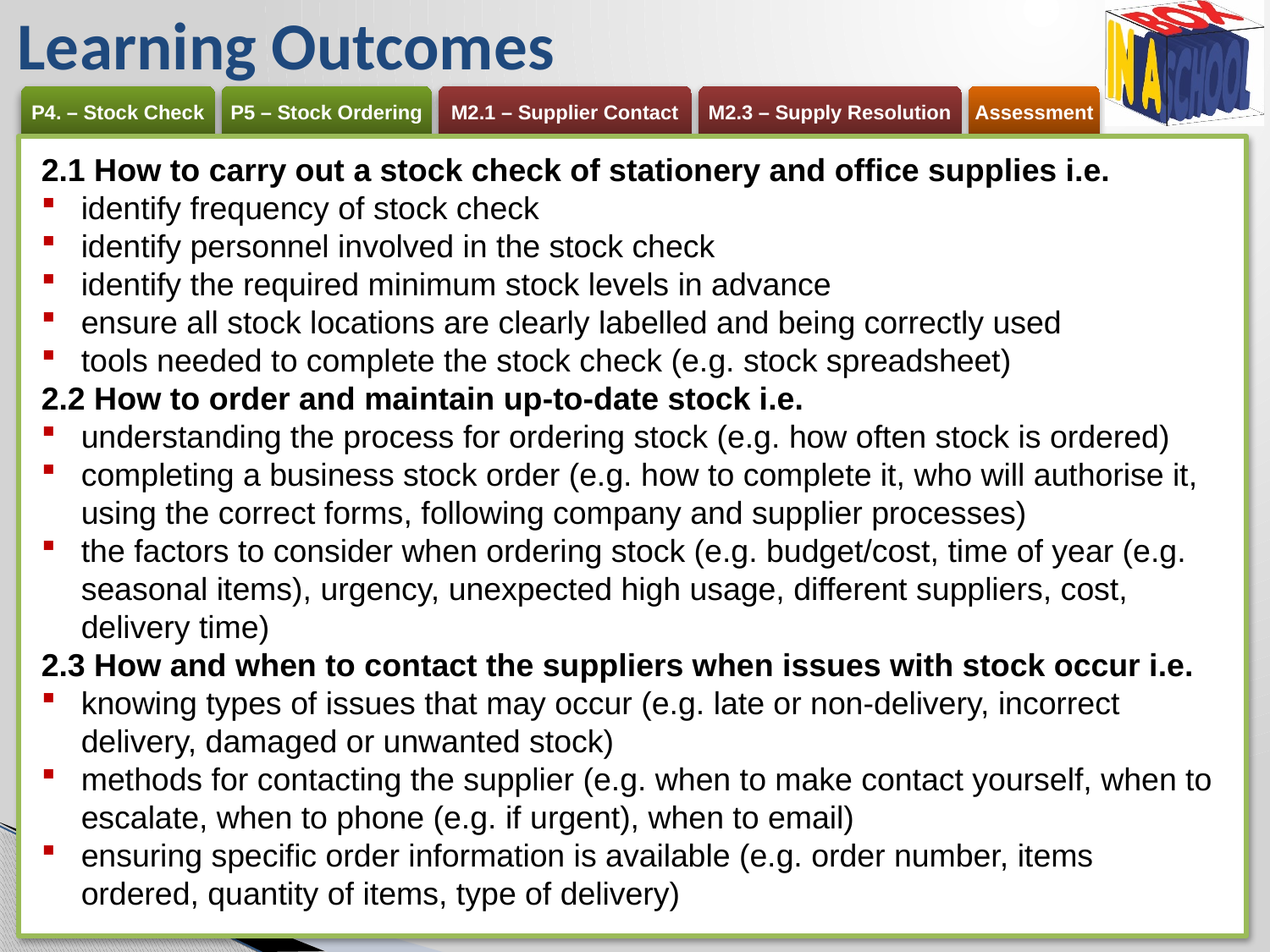

# Learning Outcomes
2.1 How to carry out a stock check of stationery and office supplies i.e.
identify frequency of stock check
identify personnel involved in the stock check
identify the required minimum stock levels in advance
ensure all stock locations are clearly labelled and being correctly used
tools needed to complete the stock check (e.g. stock spreadsheet)
2.2 How to order and maintain up-to-date stock i.e.
understanding the process for ordering stock (e.g. how often stock is ordered)
completing a business stock order (e.g. how to complete it, who will authorise it, using the correct forms, following company and supplier processes)
the factors to consider when ordering stock (e.g. budget/cost, time of year (e.g. seasonal items), urgency, unexpected high usage, different suppliers, cost, delivery time)
2.3 How and when to contact the suppliers when issues with stock occur i.e.
knowing types of issues that may occur (e.g. late or non-delivery, incorrect delivery, damaged or unwanted stock)
methods for contacting the supplier (e.g. when to make contact yourself, when to escalate, when to phone (e.g. if urgent), when to email)
ensuring specific order information is available (e.g. order number, items ordered, quantity of items, type of delivery)